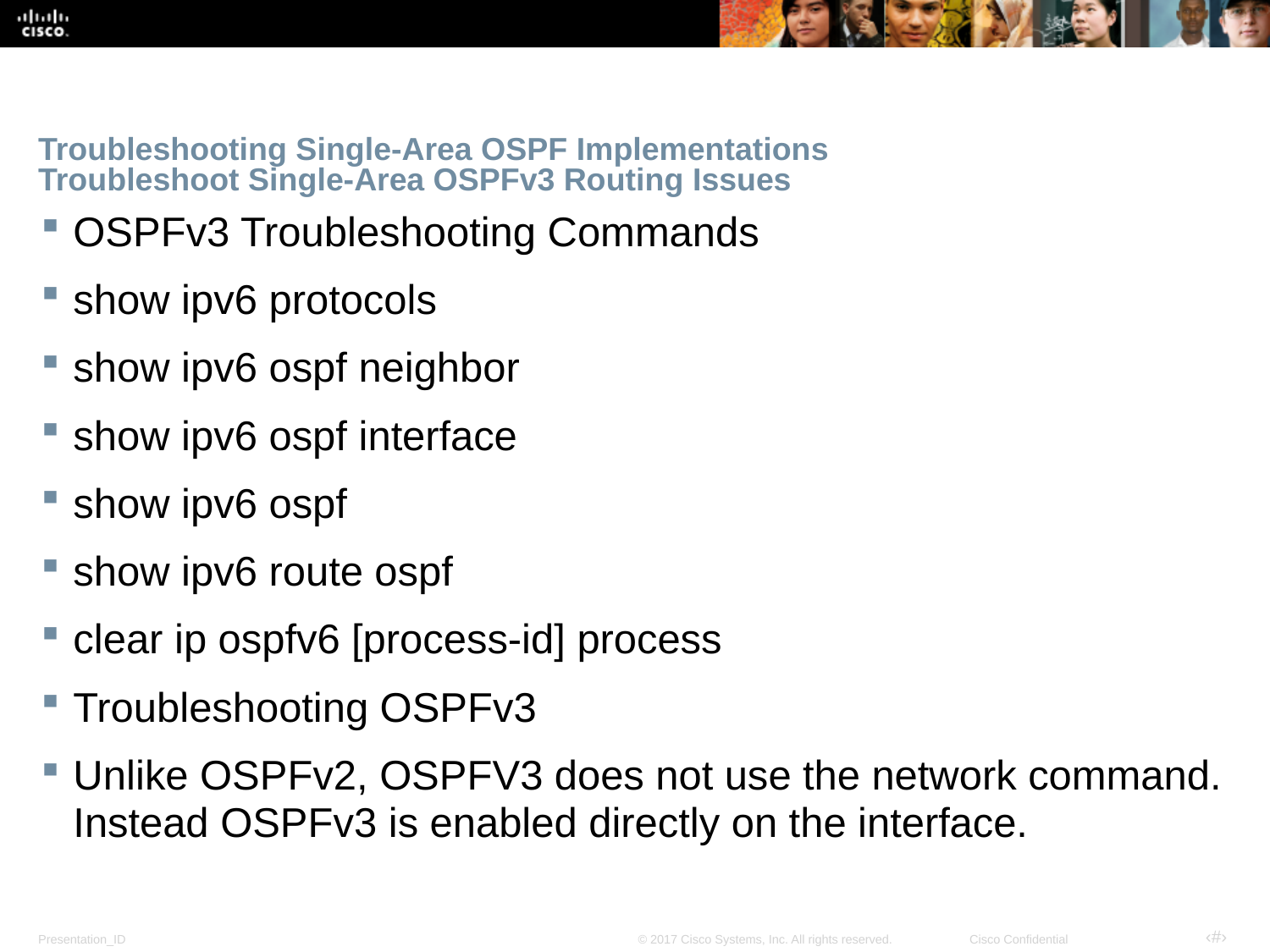

# Troubleshooting Single-Area OSPF Implementations Troubleshoot Single-Area OSPFv3 Routing Issues
OSPFv3 Troubleshooting Commands
show ipv6 protocols
show ipv6 ospf neighbor
show ipv6 ospf interface
show ipv6 ospf
show ipv6 route ospf
clear ip ospfv6 [process-id] process
Troubleshooting OSPFv3
Unlike OSPFv2, OSPFV3 does not use the network command. Instead OSPFv3 is enabled directly on the interface.